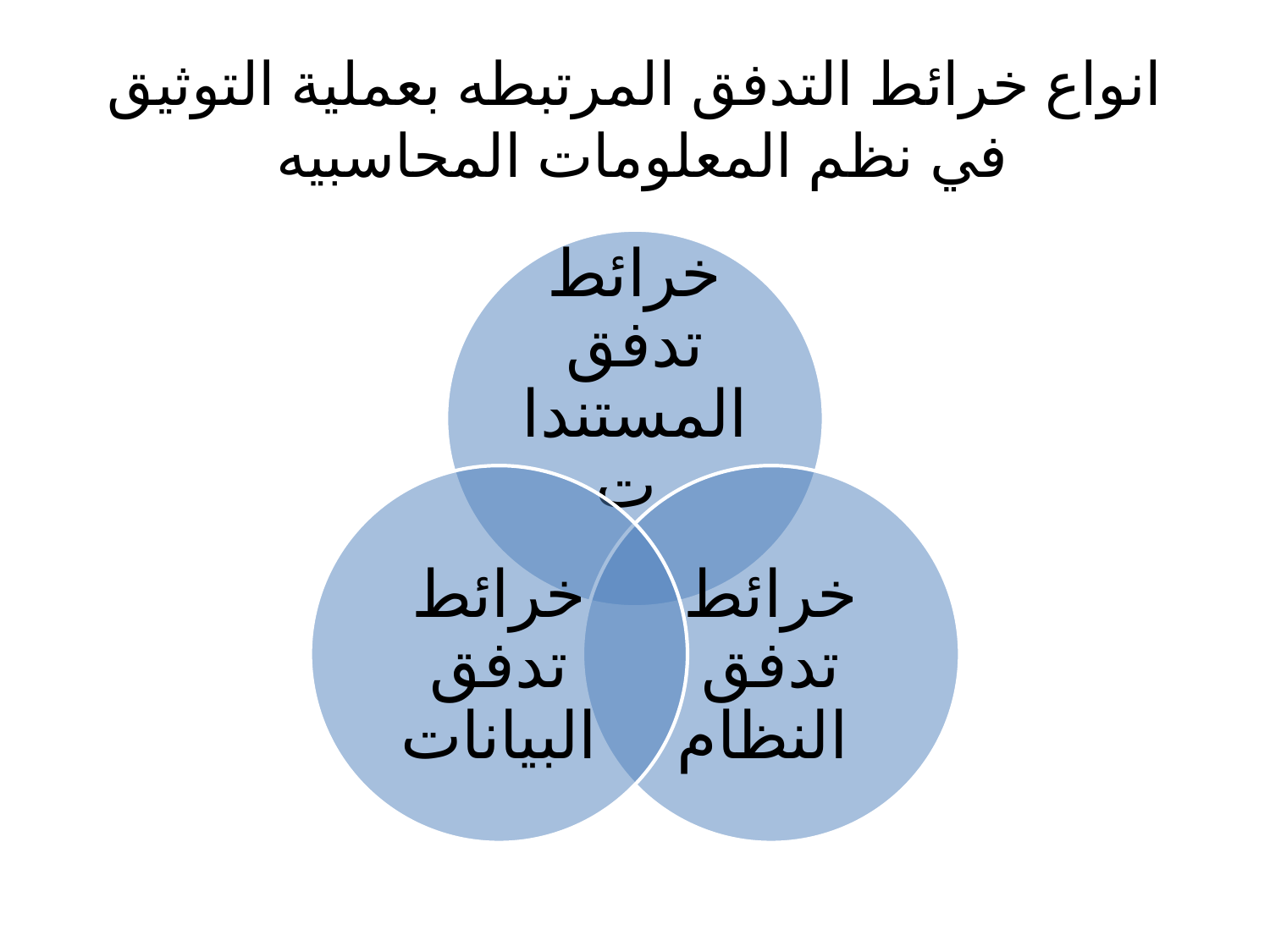

# انواع خرائط التدفق المرتبطه بعملية التوثيق في نظم المعلومات المحاسبيه
خرائط تدفق المستندات
خرائط تدفق النظام
خرائط تدفق البيانات